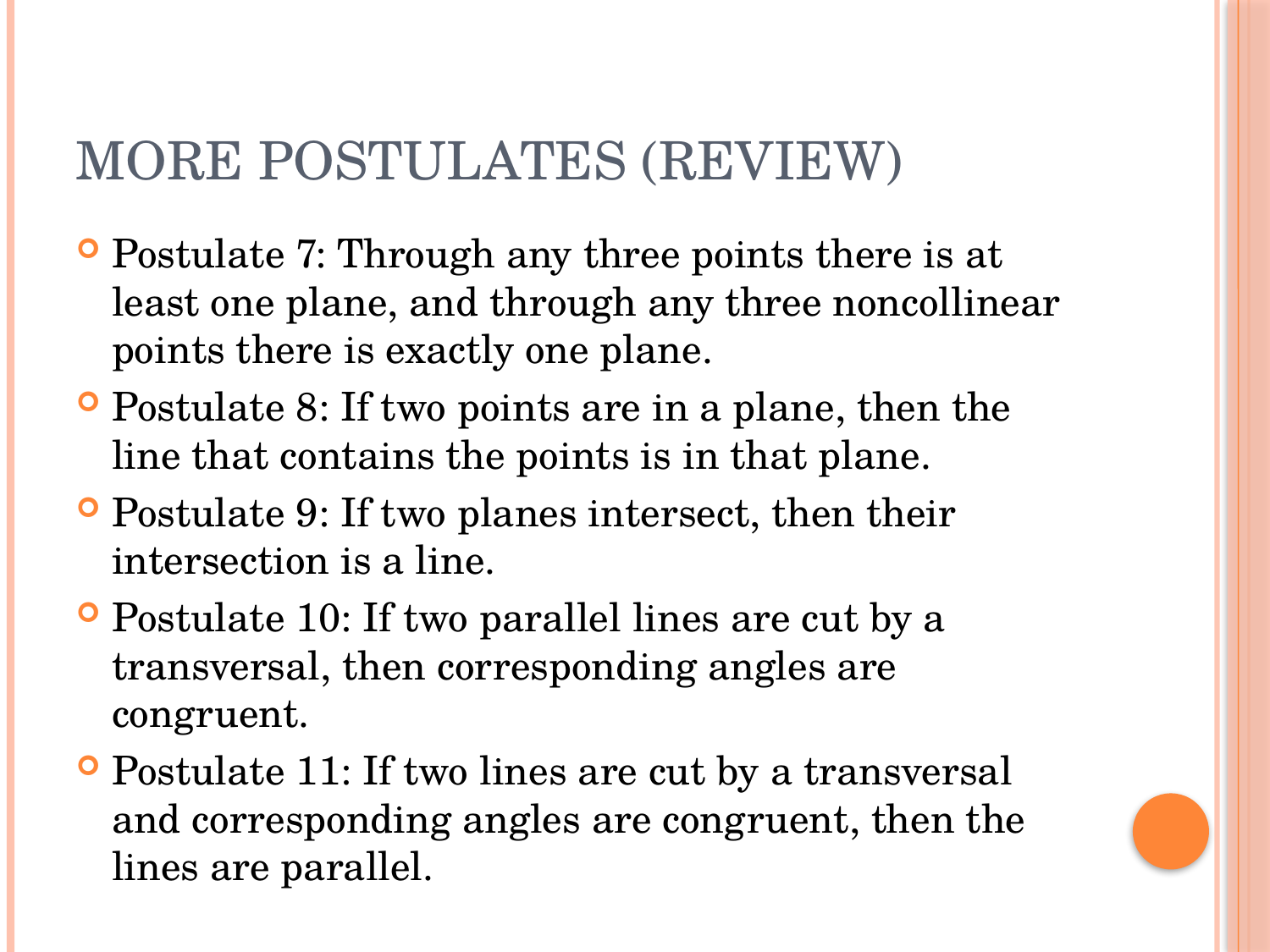

# More Postulates (Review)
Postulate 7: Through any three points there is at least one plane, and through any three noncollinear points there is exactly one plane.
Postulate 8: If two points are in a plane, then the line that contains the points is in that plane.
Postulate 9: If two planes intersect, then their intersection is a line.
Postulate 10: If two parallel lines are cut by a transversal, then corresponding angles are congruent.
Postulate 11: If two lines are cut by a transversal and corresponding angles are congruent, then the lines are parallel.